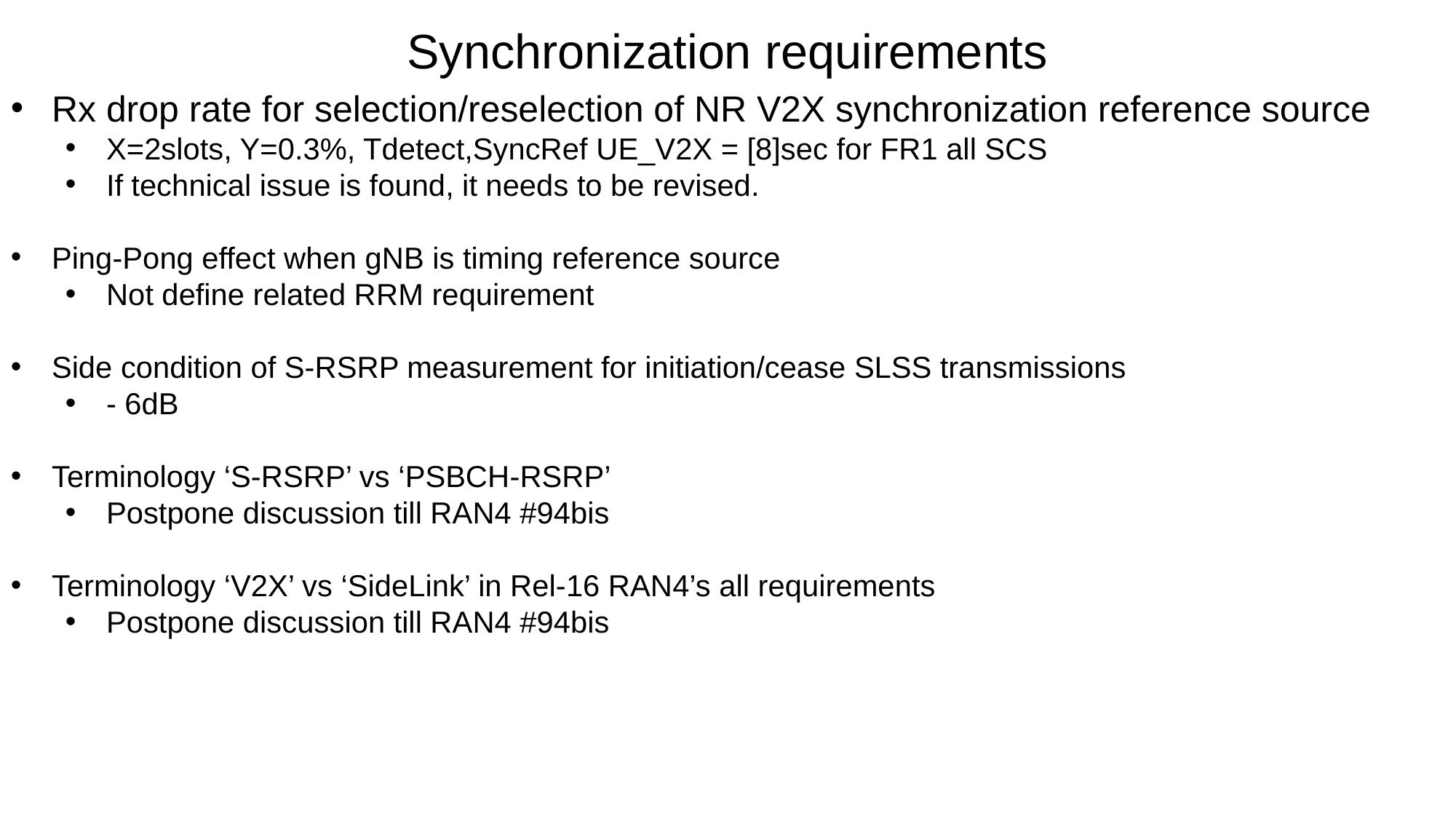

Synchronization requirements
Rx drop rate for selection/reselection of NR V2X synchronization reference source
X=2slots, Y=0.3%, Tdetect,SyncRef UE_V2X = [8]sec for FR1 all SCS
If technical issue is found, it needs to be revised.

Ping-Pong effect when gNB is timing reference source
Not define related RRM requirement

Side condition of S-RSRP measurement for initiation/cease SLSS transmissions
- 6dB

Terminology ‘S-RSRP’ vs ‘PSBCH-RSRP’
Postpone discussion till RAN4 #94bis

Terminology ‘V2X’ vs ‘SideLink’ in Rel-16 RAN4’s all requirements
Postpone discussion till RAN4 #94bis